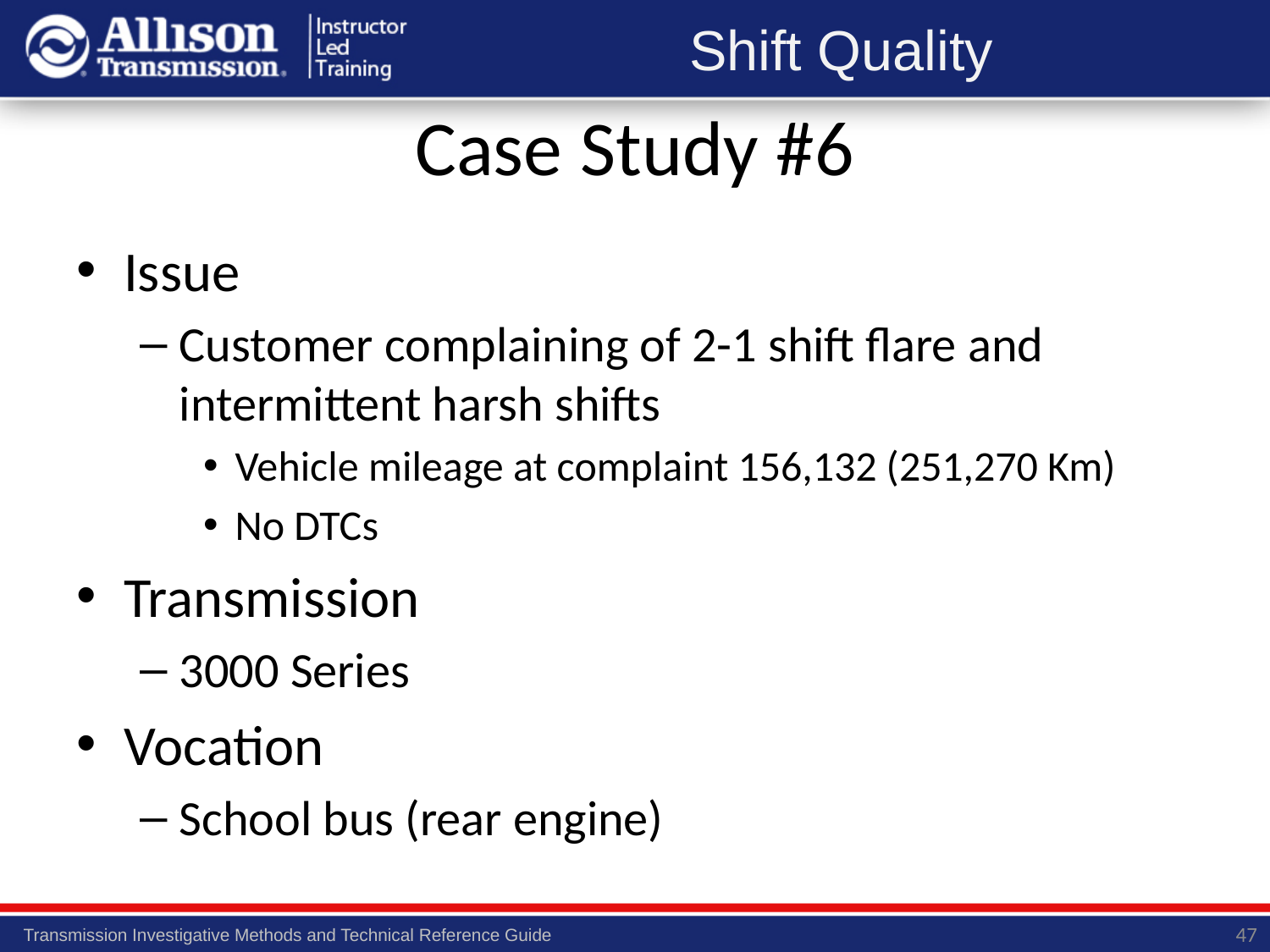

# Case Study #6
Issue
Customer complaining of 2-1 shift flare and intermittent harsh shifts
Vehicle mileage at complaint 156,132 (251,270 Km)
No DTCs
Transmission
3000 Series
Vocation
School bus (rear engine)

47